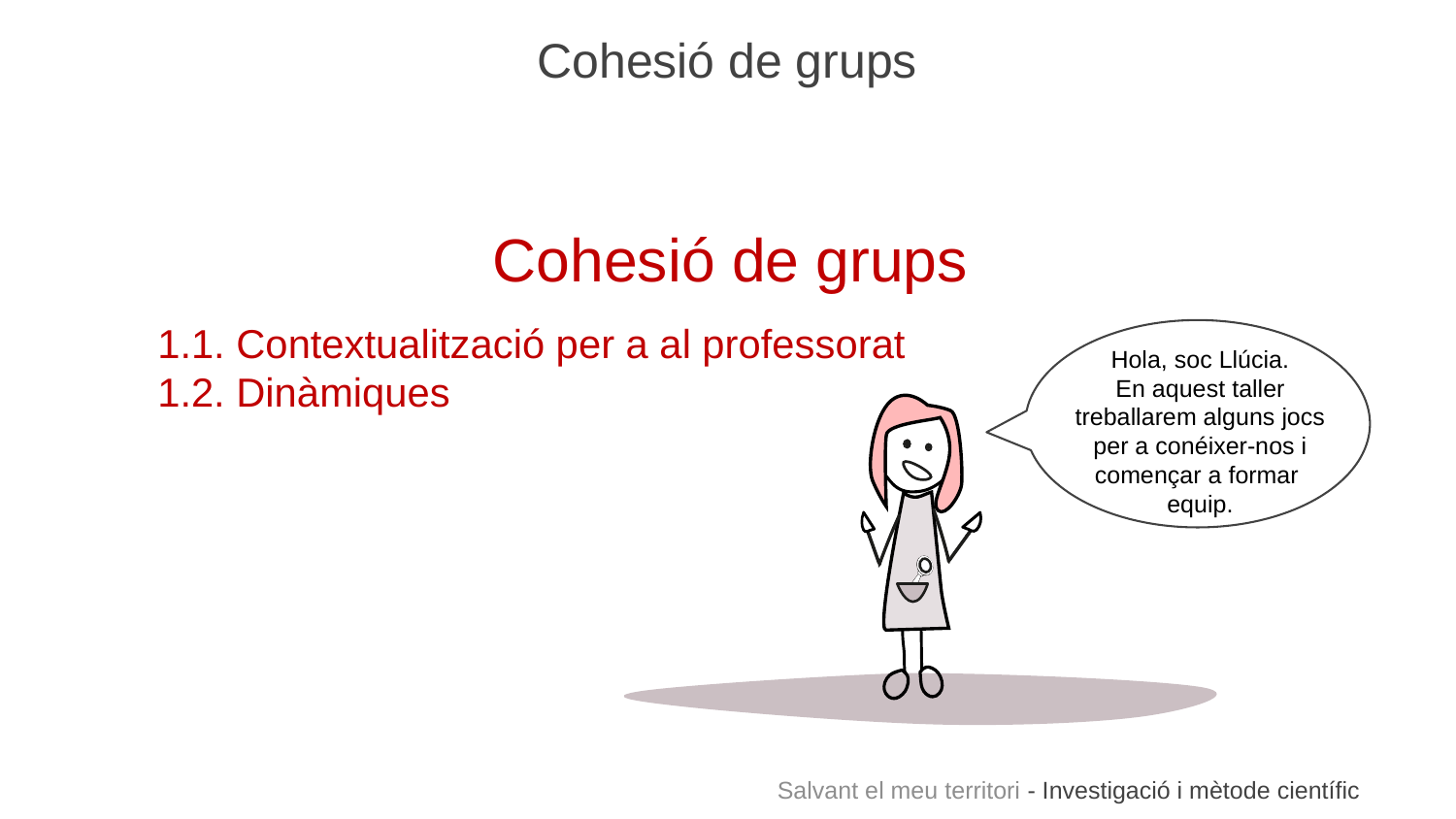

# Cohesió de grups
I
Cohesió de grups
1.1. Contextualització per a al professorat
1.2. Dinàmiques

Hola, soc Llúcia.
En aquest taller treballarem alguns jocs per a conéixer-nos i començar a formar
equip.

Salvant el meu territori - Investigació i mètode científic